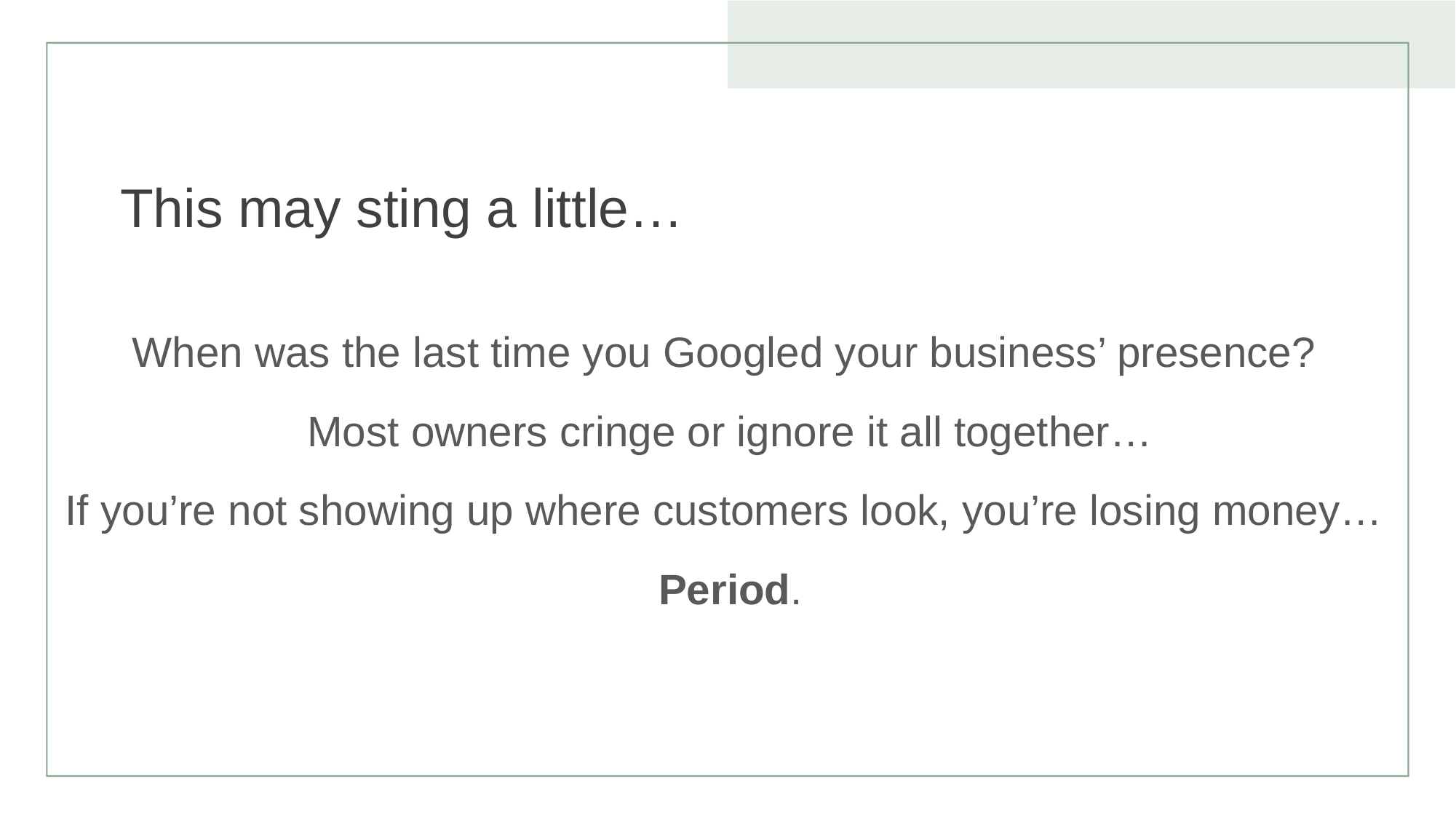

# This may sting a little…
When was the last time you Googled your business’ presence?
Most owners cringe or ignore it all together…
If you’re not showing up where customers look, you’re losing money…
Period.